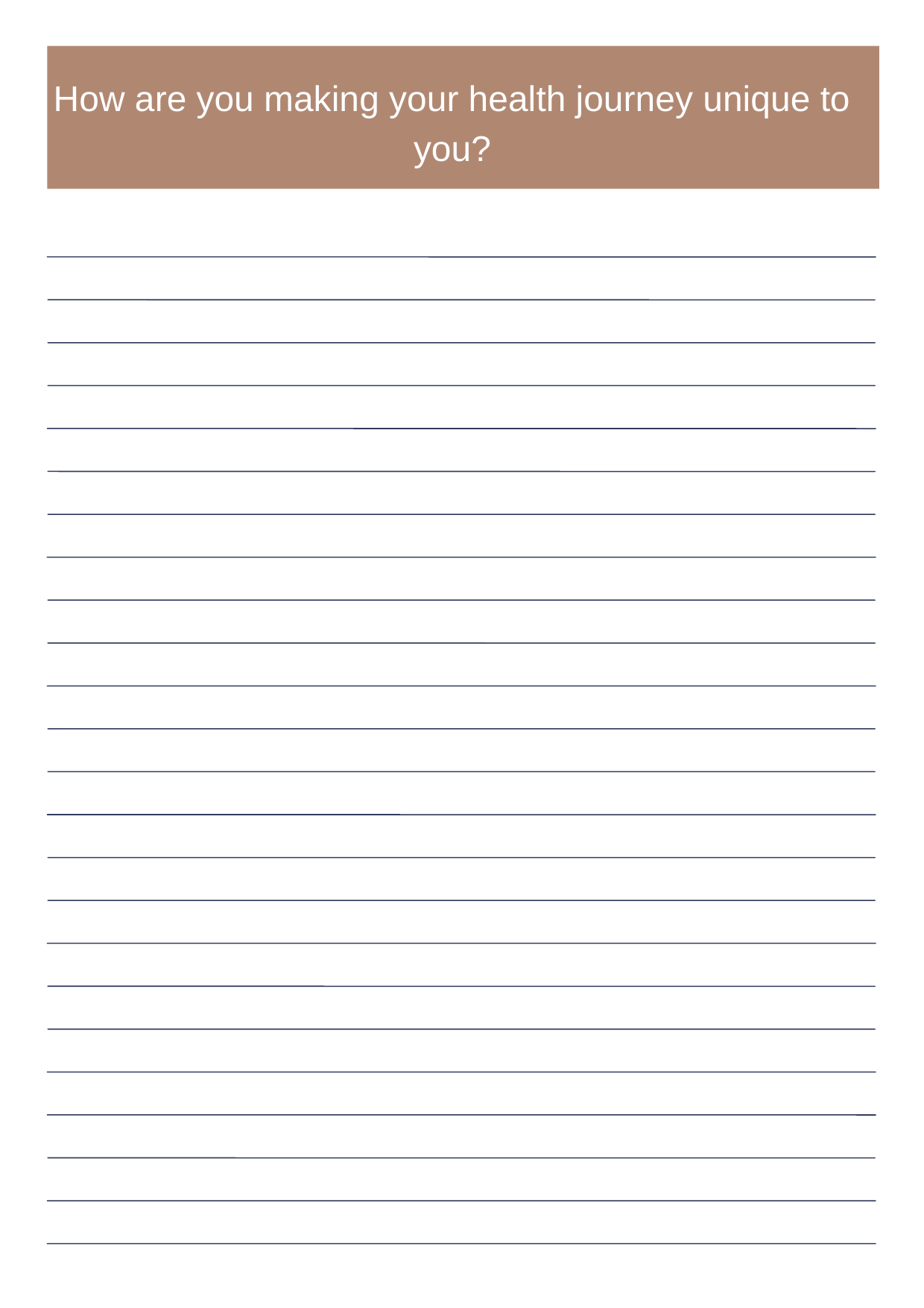

How are you making your health journey unique to you?